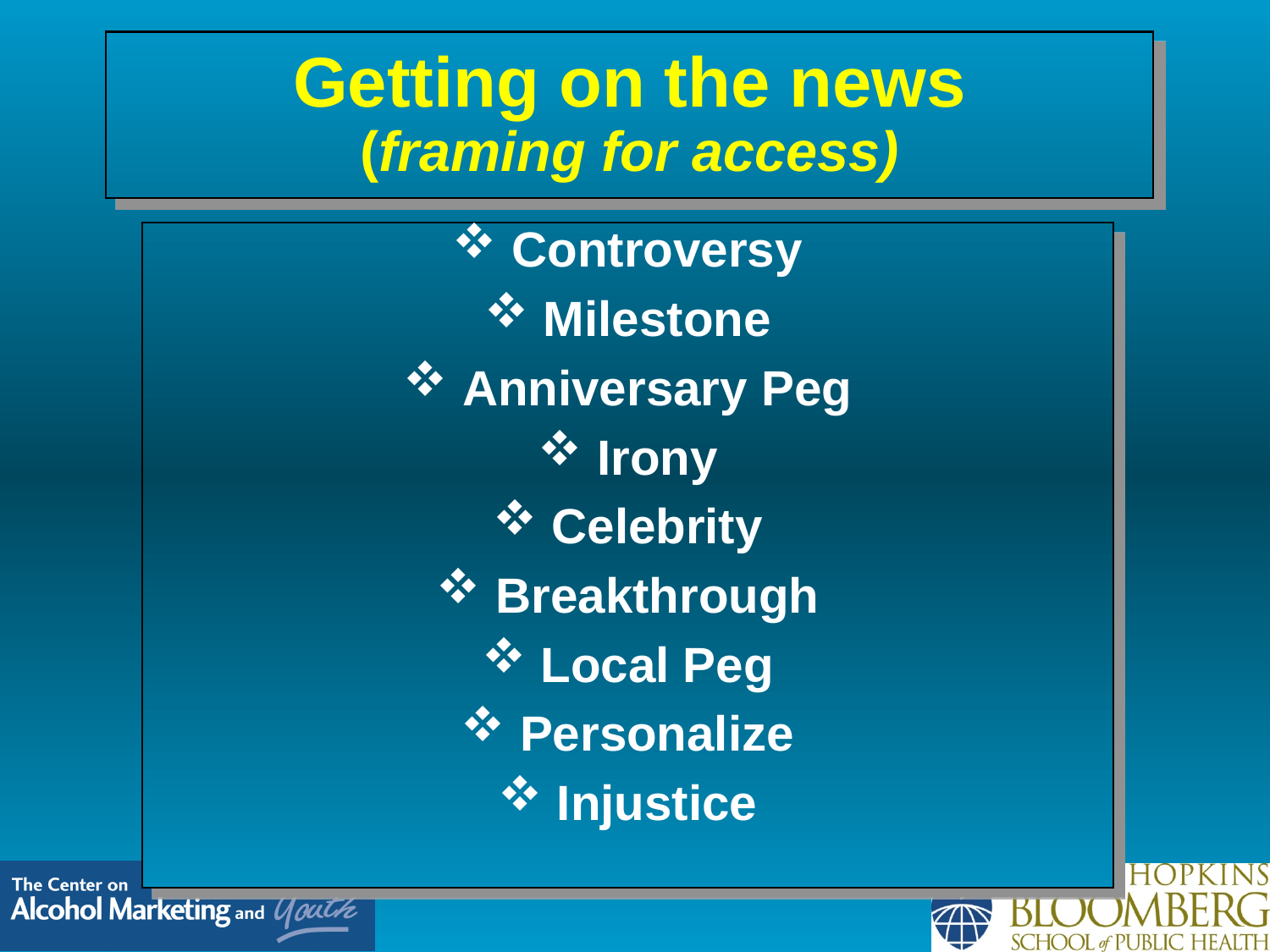

Getting on the news
(framing for access)
#
 Controversy
 Milestone
 Anniversary Peg
 Irony
 Celebrity
 Breakthrough
 Local Peg
 Personalize
 Injustice